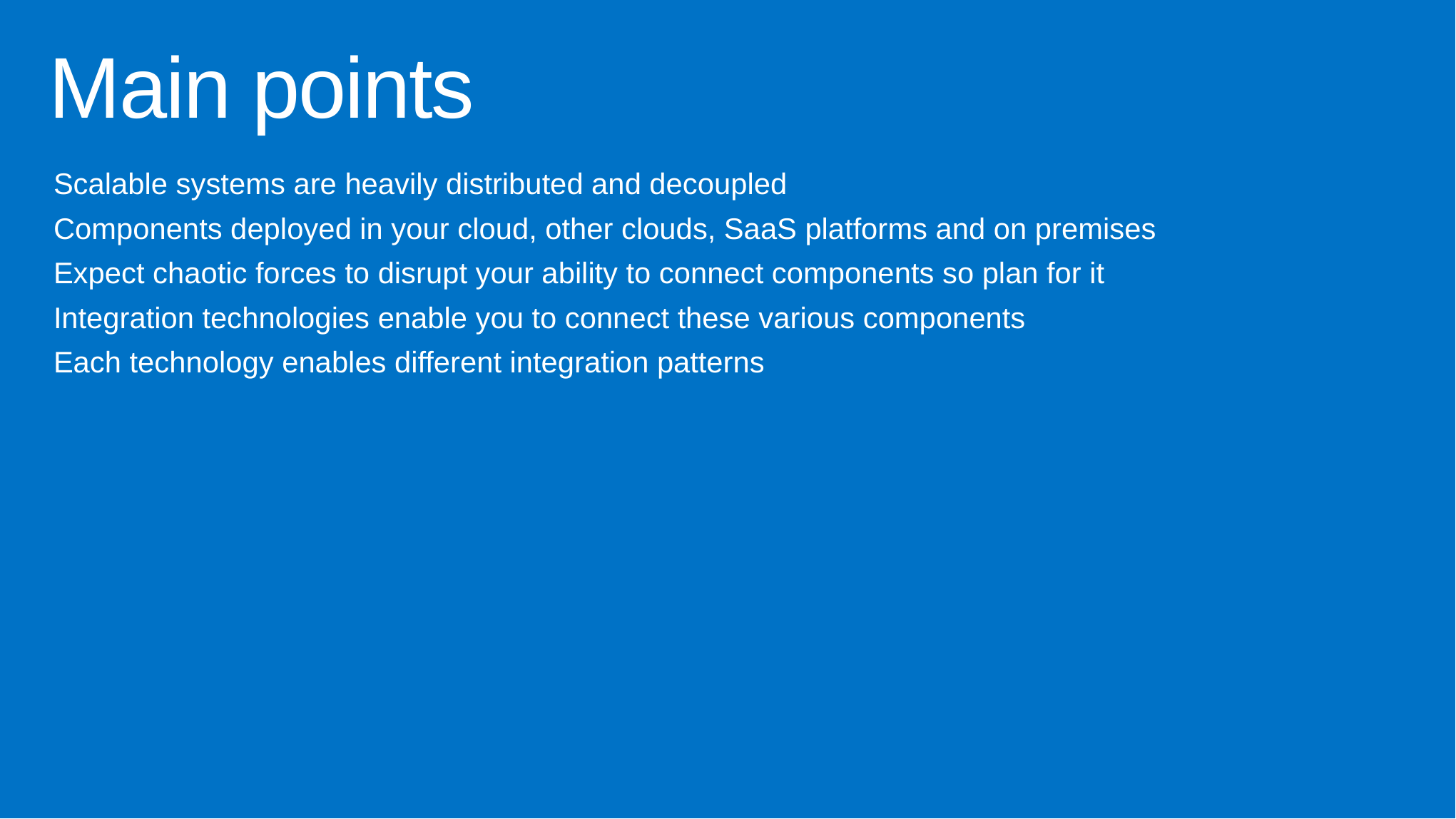

# Main points
Scalable systems are heavily distributed and decoupled
Components deployed in your cloud, other clouds, SaaS platforms and on premises
Expect chaotic forces to disrupt your ability to connect components so plan for it
Integration technologies enable you to connect these various components
Each technology enables different integration patterns